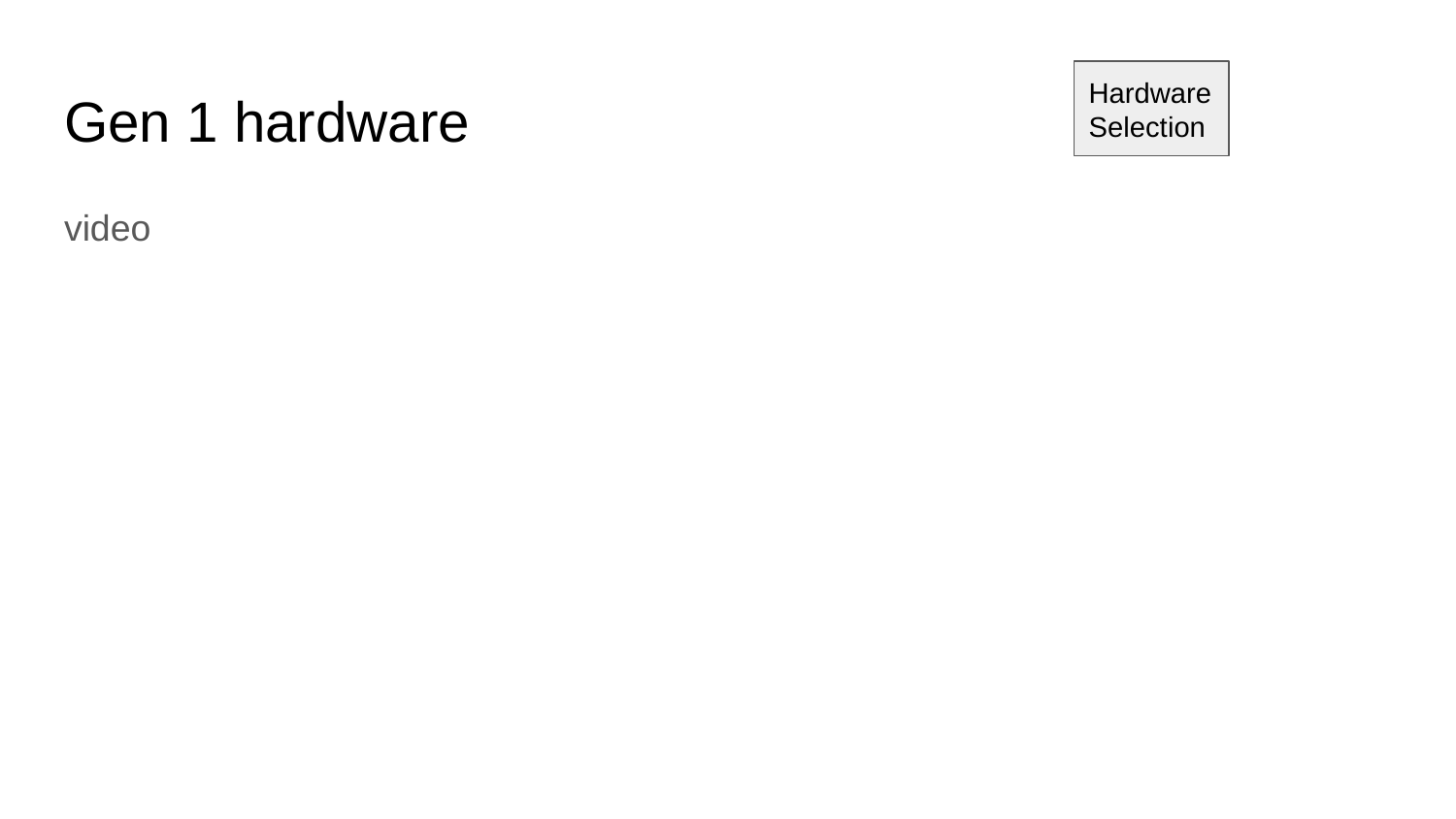

Hardware Selection
# Gen 1 hardware
video